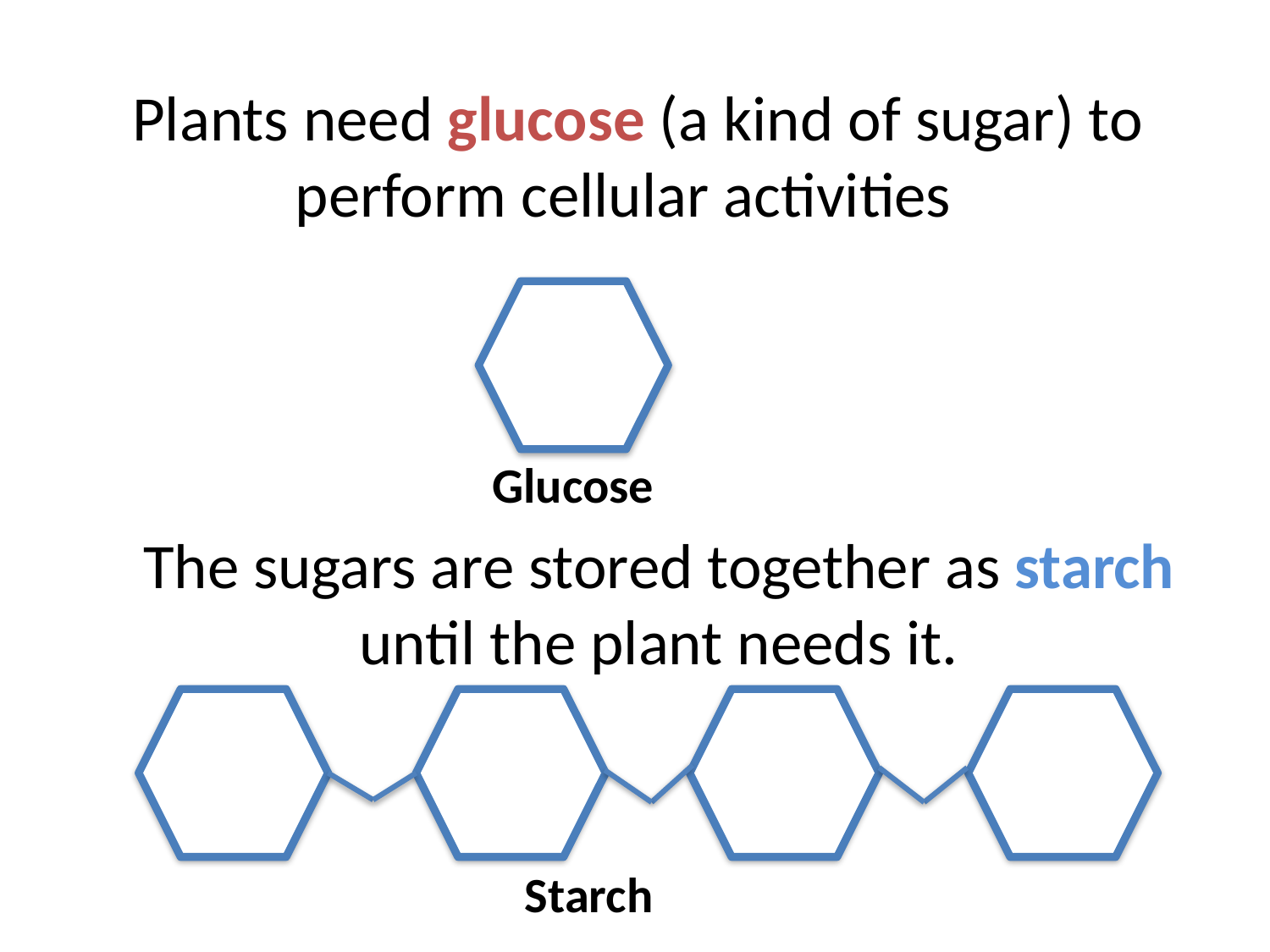

Plants need glucose (a kind of sugar) to perform cellular activities

Glucose
The sugars are stored together as starch until the plant needs it.

Starch